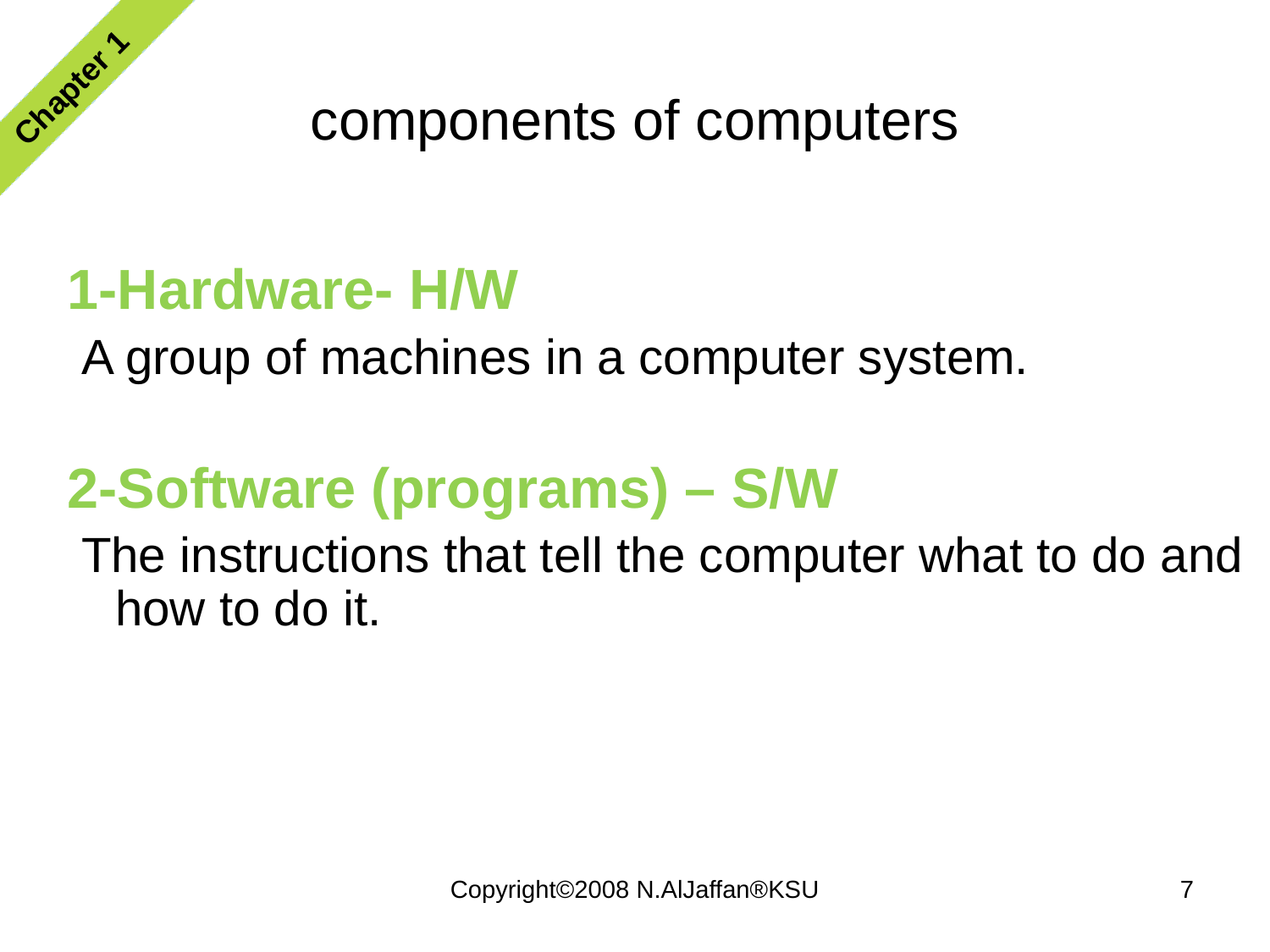

# components of computers
Chapter 1

1-Hardware- H/W
 A group of machines in a computer system.

2-Software (programs) – S/W
 The instructions that tell the computer what to do and how to do it.
Copyright©2008 N.AlJaffan®KSU
7